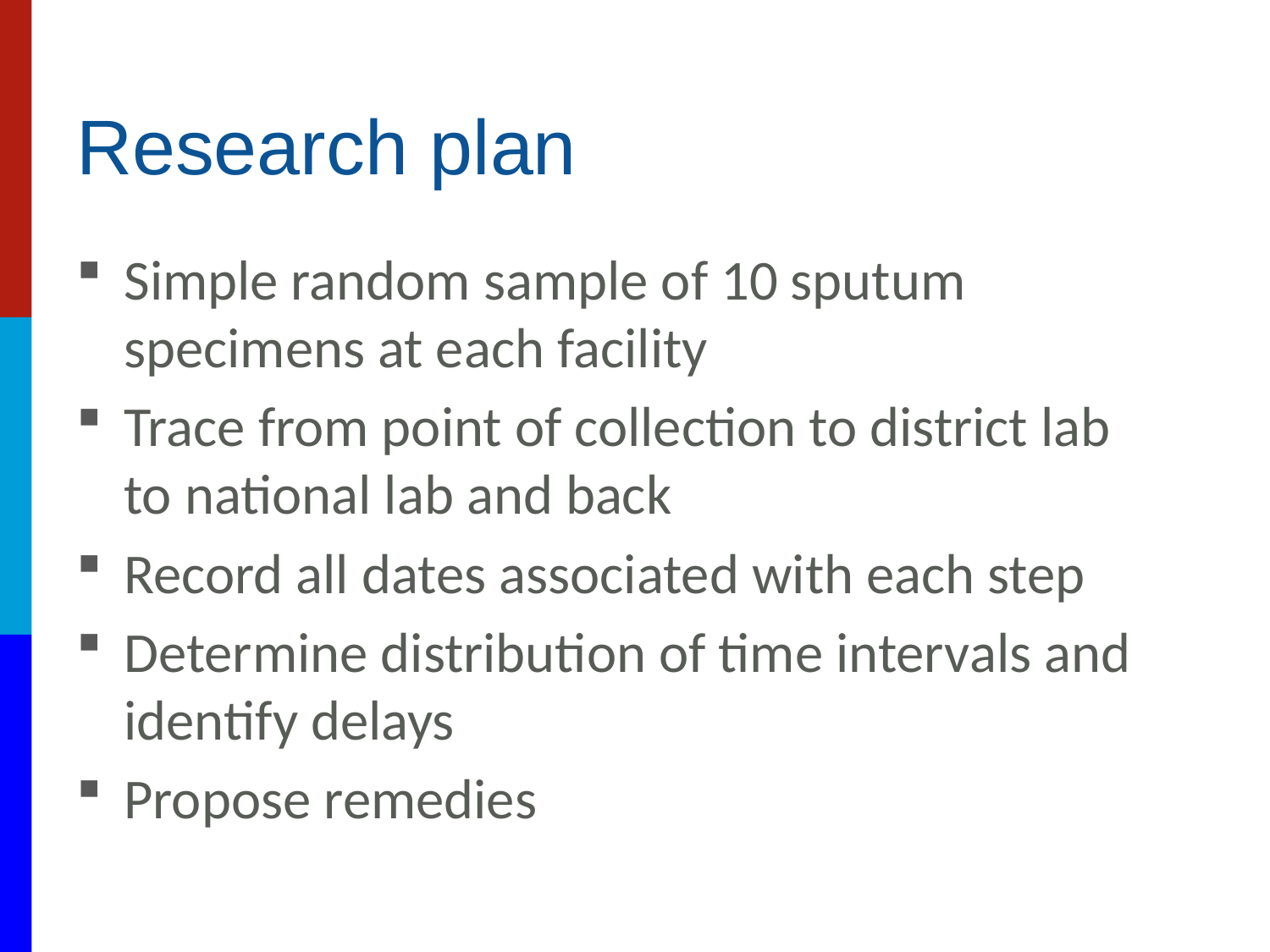

# Research plan
Simple random sample of 10 sputum specimens at each facility
Trace from point of collection to district lab to national lab and back
Record all dates associated with each step
Determine distribution of time intervals and identify delays
Propose remedies